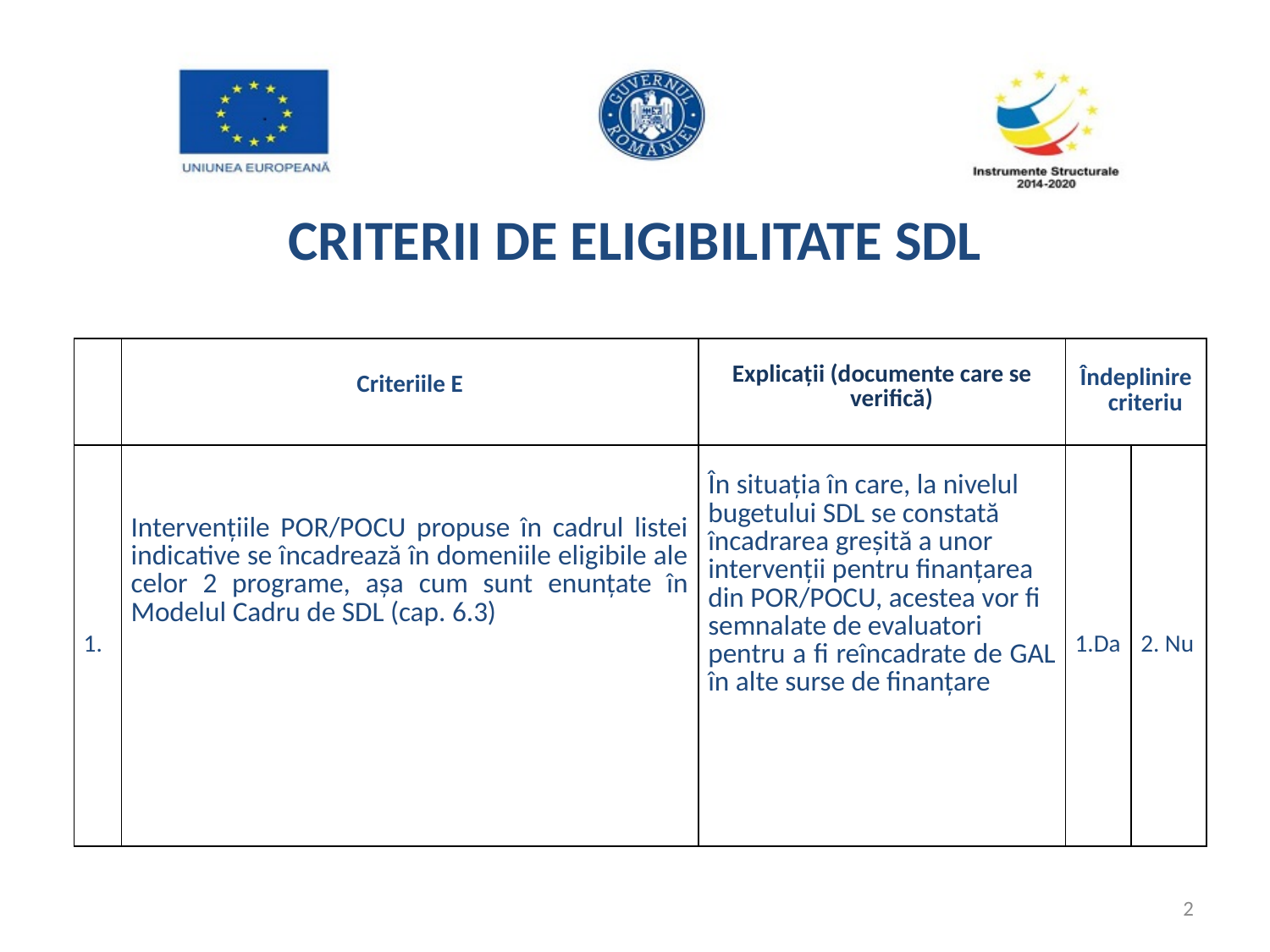

# CRITERII DE ELIGIBILITATE SDL
|  | Criteriile E | Explicații (documente care se verifică) | Îndeplinire criteriu |  |
| --- | --- | --- | --- | --- |
| 1. | Intervențiile POR/POCU propuse în cadrul listei indicative se încadrează în domeniile eligibile ale celor 2 programe, așa cum sunt enunțate în Modelul Cadru de SDL (cap. 6.3) | În situația în care, la nivelul bugetului SDL se constată încadrarea greșită a unor intervenții pentru finanțarea din POR/POCU, acestea vor fi semnalate de evaluatori pentru a fi reîncadrate de GAL în alte surse de finanțare | 1.Da | 2. Nu |
2